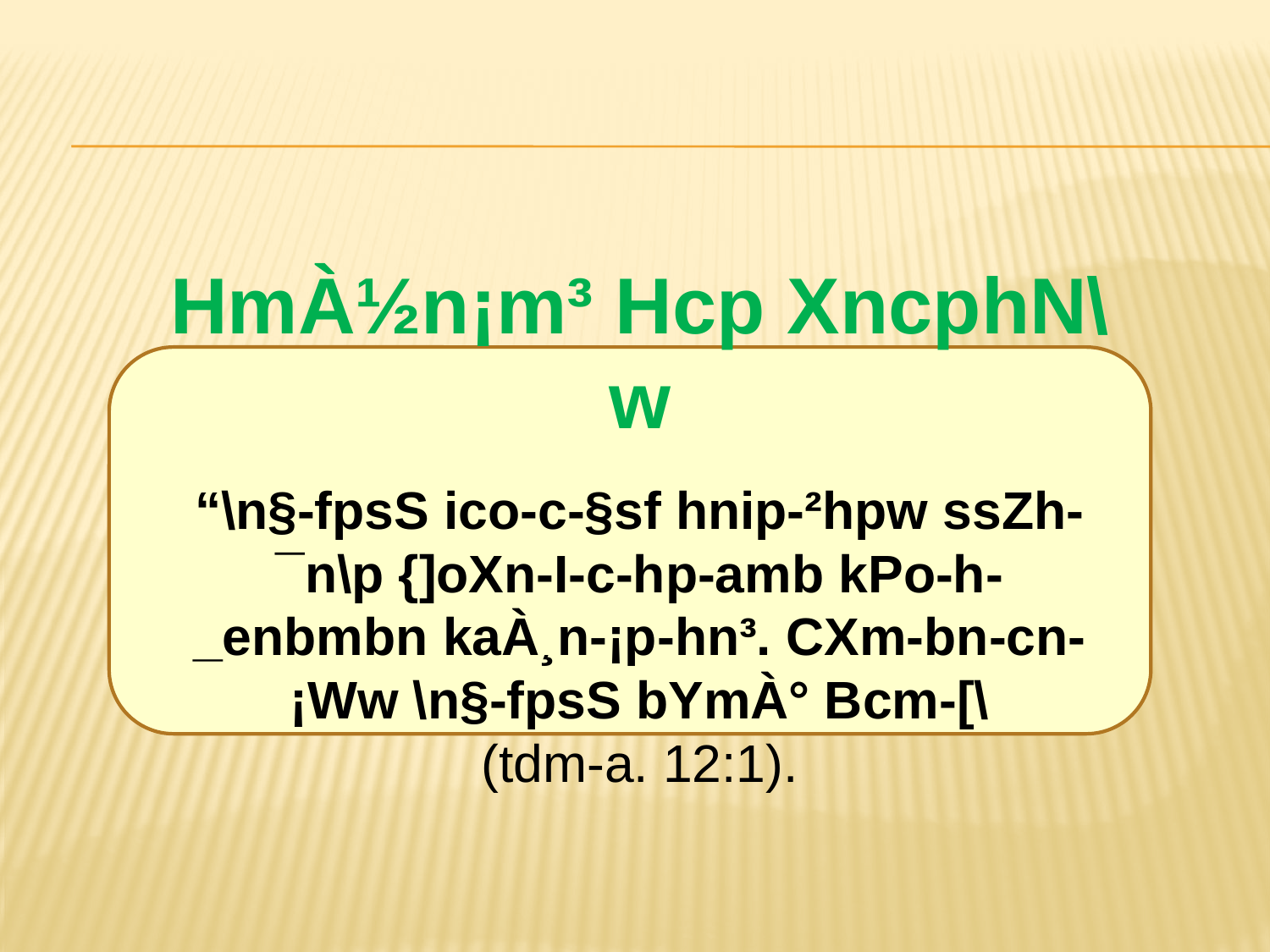

HmÀ½n¡m³ Hcp XncphN\w

“\n§-fpsS ico-c-§sf hnip-²hpw ssZh-¯n\p {]oXn-I-c-hp-amb kPo-h-_enbmbn kaÀ¸n-¡p-hn³. CXm-bn-cn-¡Ww \n§-fpsS bYmÀ° Bcm-[\
(tdm-a. 12:1).